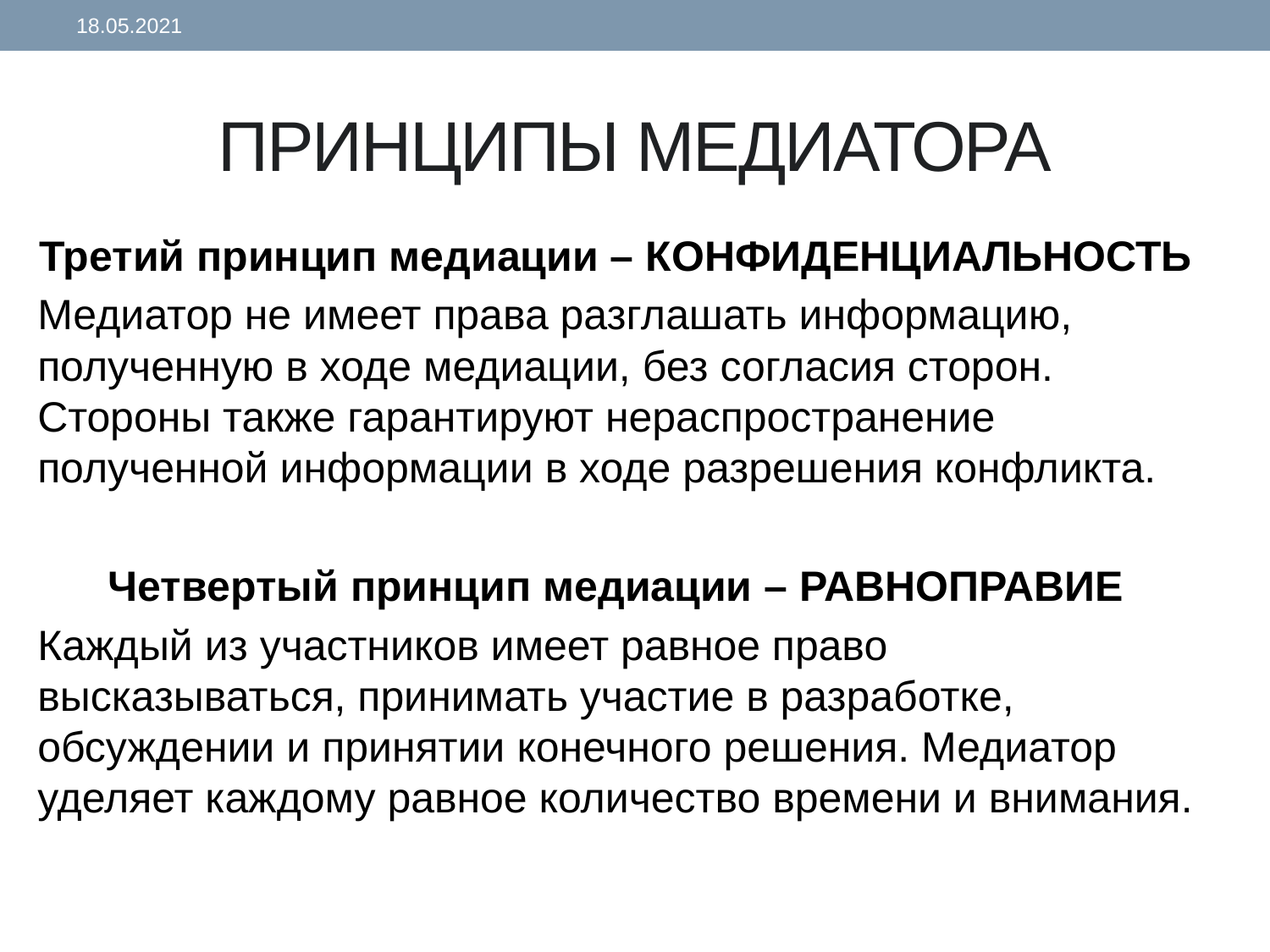

18.05.2021
# ПРИНЦИПЫ МЕДИАТОРА
Третий принцип медиации – КОНФИДЕНЦИАЛЬНОСТЬ
Медиатор не имеет права разглашать информацию, полученную в ходе медиации, без согласия сторон. Стороны также гарантируют нераспространение полученной информации в ходе разрешения конфликта.

Четвертый принцип медиации – РАВНОПРАВИЕ
Каждый из участников имеет равное право высказываться, принимать участие в разработке, обсуждении и принятии конечного решения. Медиатор уделяет каждому равное количество времени и внимания.